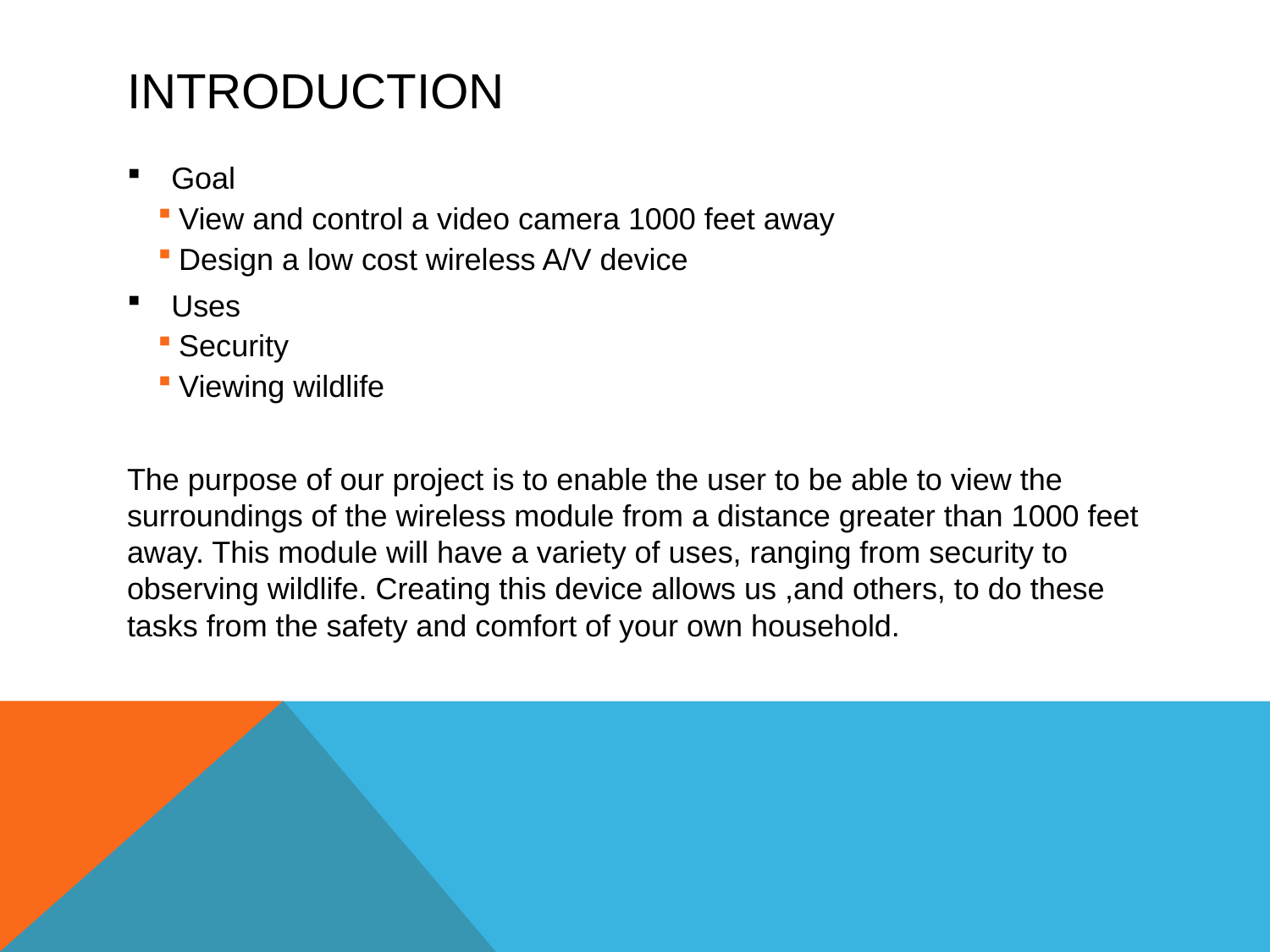

# Introduction
Goal
View and control a video camera 1000 feet away
Design a low cost wireless A/V device
Uses
Security
Viewing wildlife

The purpose of our project is to enable the user to be able to view the surroundings of the wireless module from a distance greater than 1000 feet away. This module will have a variety of uses, ranging from security to observing wildlife. Creating this device allows us ,and others, to do these tasks from the safety and comfort of your own household.